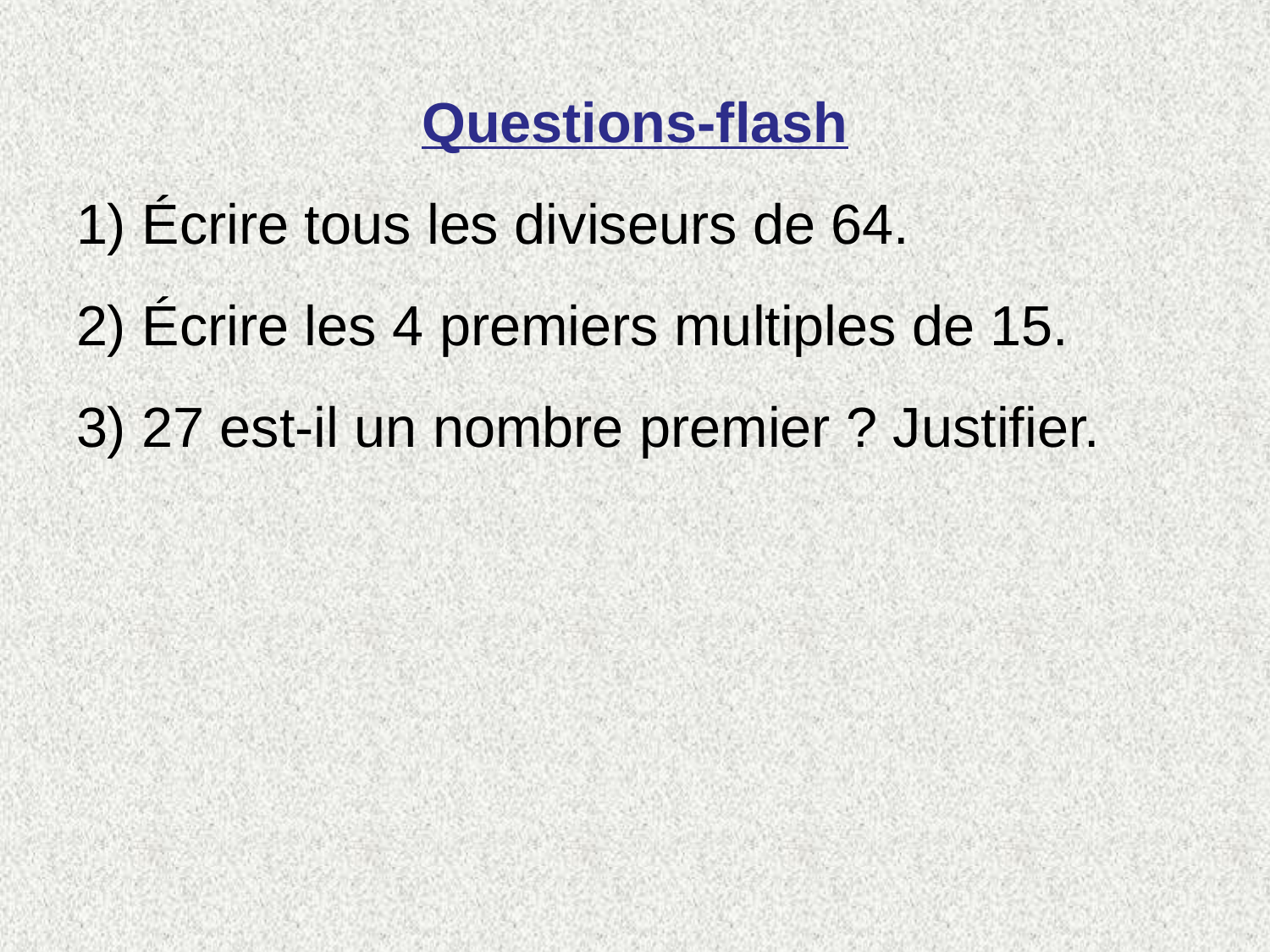

Questions-flash
1) Écrire tous les diviseurs de 64.
2) Écrire les 4 premiers multiples de 15.
3) 27 est-il un nombre premier ? Justifier.